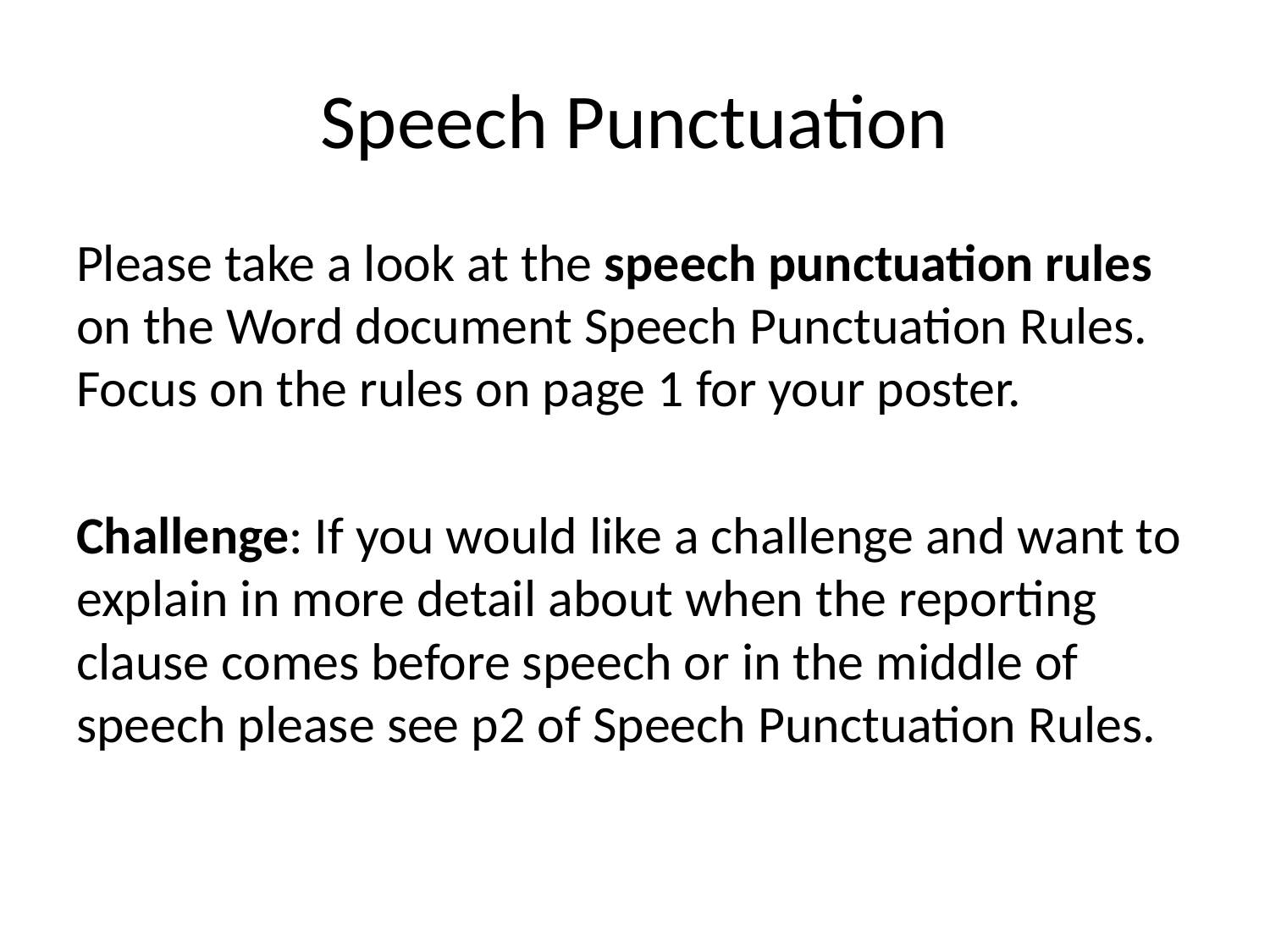

# Speech Punctuation
Please take a look at the speech punctuation rules on the Word document Speech Punctuation Rules. Focus on the rules on page 1 for your poster.

Challenge: If you would like a challenge and want to explain in more detail about when the reporting clause comes before speech or in the middle of speech please see p2 of Speech Punctuation Rules.